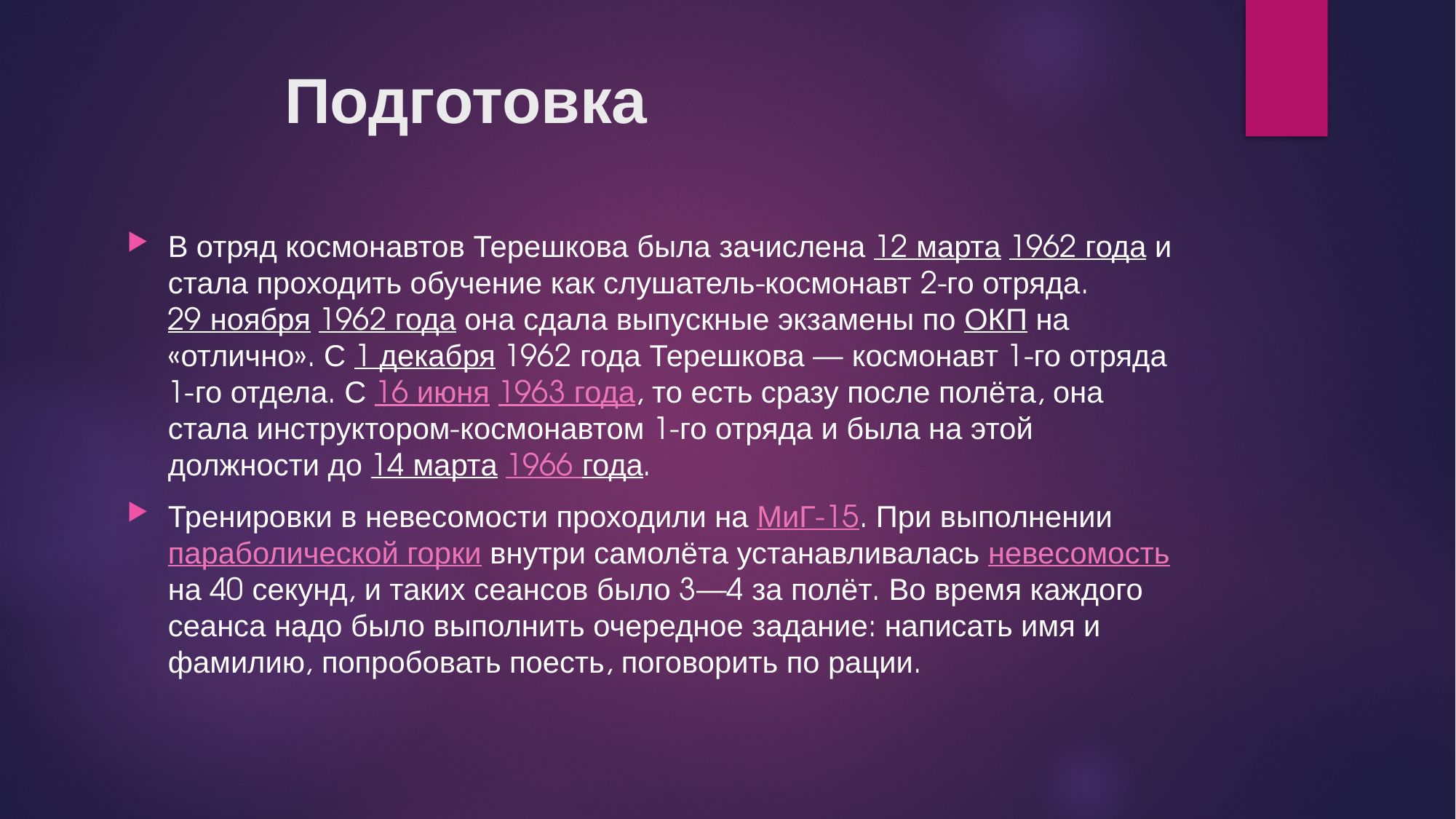

# Подготовка
В отряд космонавтов Терешкова была зачислена 12 марта 1962 года и стала проходить обучение как слушатель-космонавт 2-го отряда. 29 ноября 1962 года она сдала выпускные экзамены по ОКП на «отлично». С 1 декабря 1962 года Терешкова — космонавт 1-го отряда 1-го отдела. С 16 июня 1963 года, то есть сразу после полёта, она стала инструктором-космонавтом 1-го отряда и была на этой должности до 14 марта 1966 года.
Тренировки в невесомости проходили на МиГ-15. При выполнении параболической горки внутри самолёта устанавливалась невесомость на 40 секунд, и таких сеансов было 3—4 за полёт. Во время каждого сеанса надо было выполнить очередное задание: написать имя и фамилию, попробовать поесть, поговорить по рации.